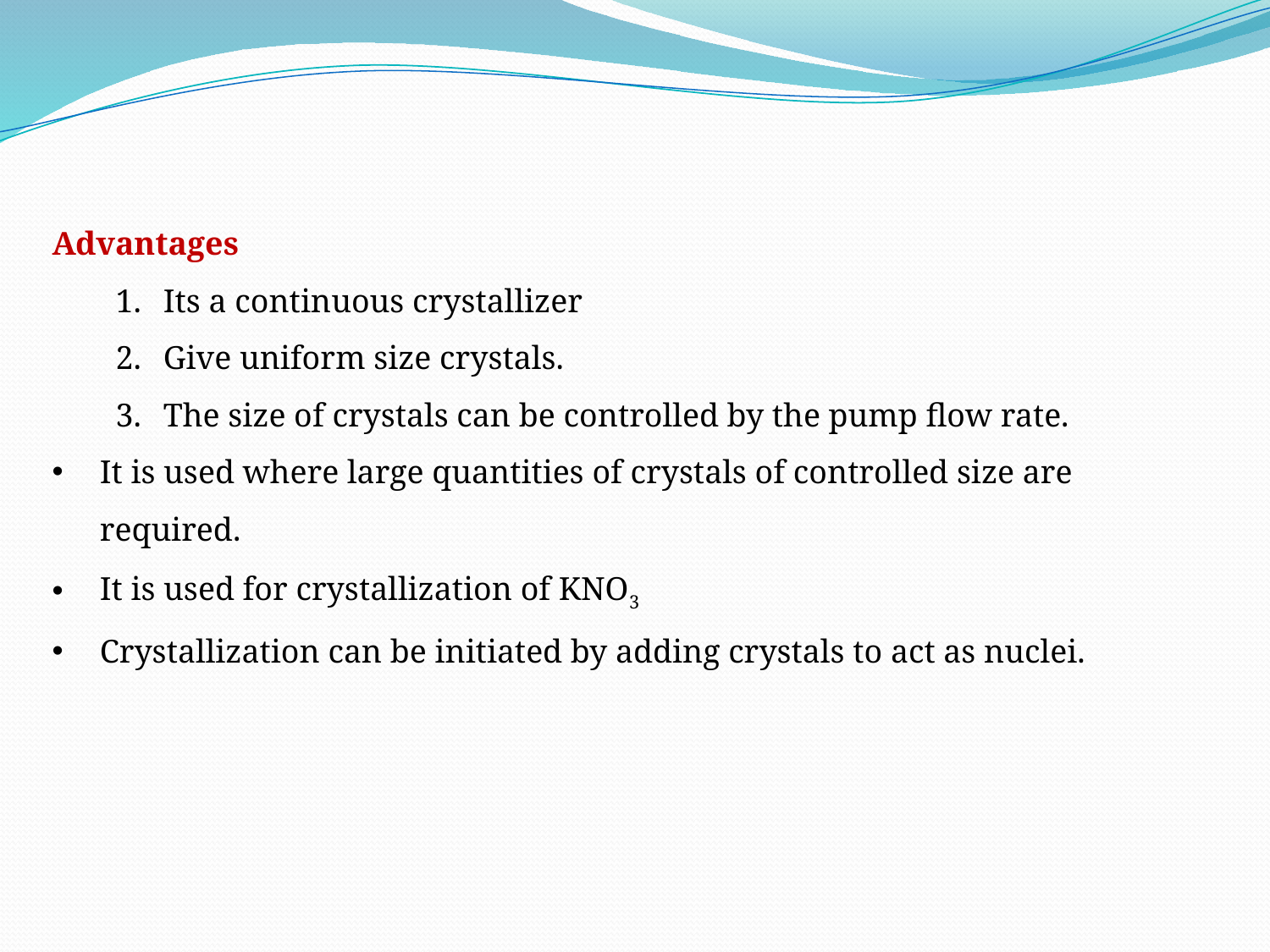

Advantages
Its a continuous crystallizer
Give uniform size crystals.
The size of crystals can be controlled by the pump flow rate.
It is used where large quantities of crystals of controlled size are required.
It is used for crystallization of KNO3
Crystallization can be initiated by adding crystals to act as nuclei.